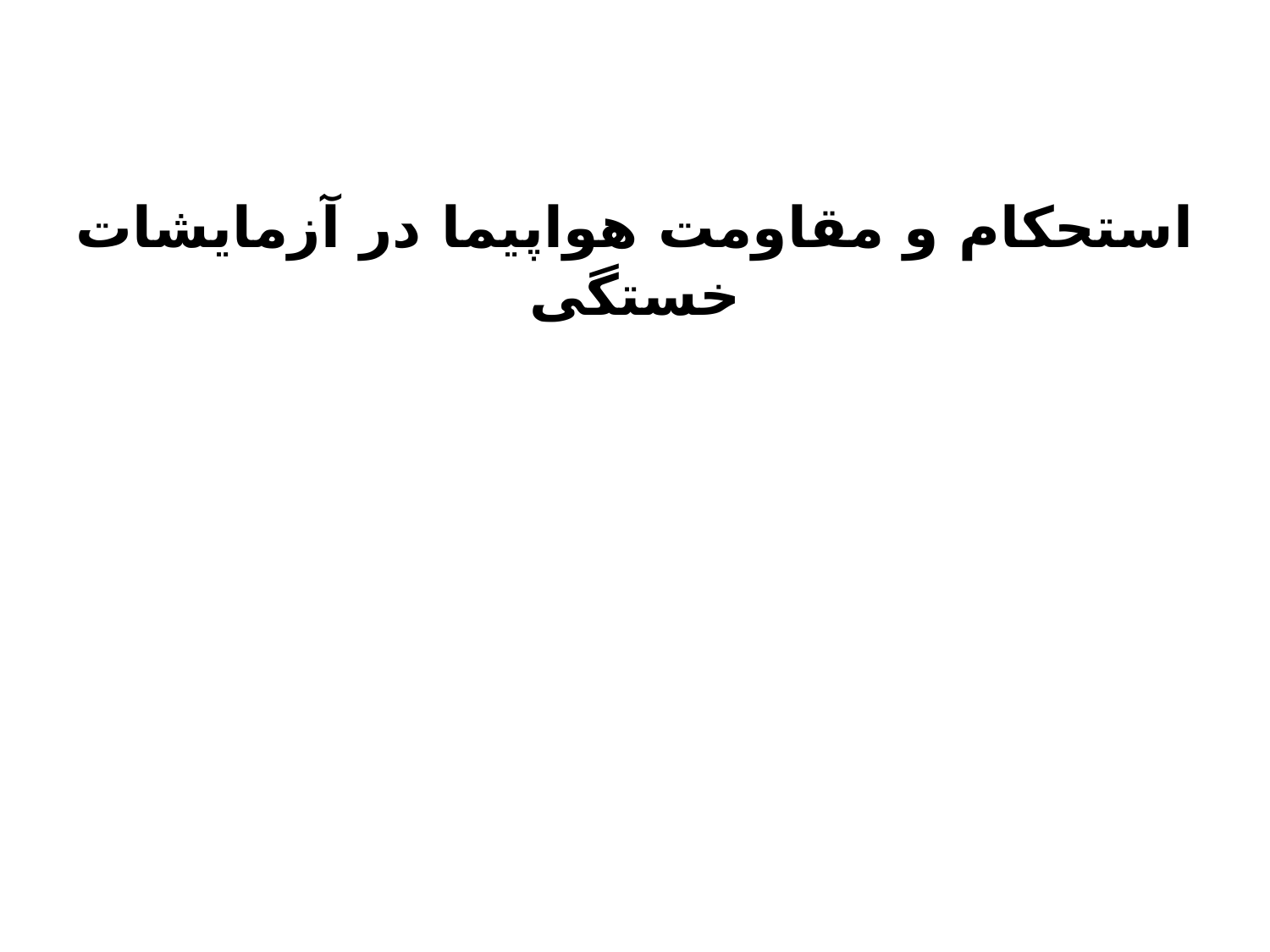

استحکام و مقاومت هواپیما در آزمایشات خستگی